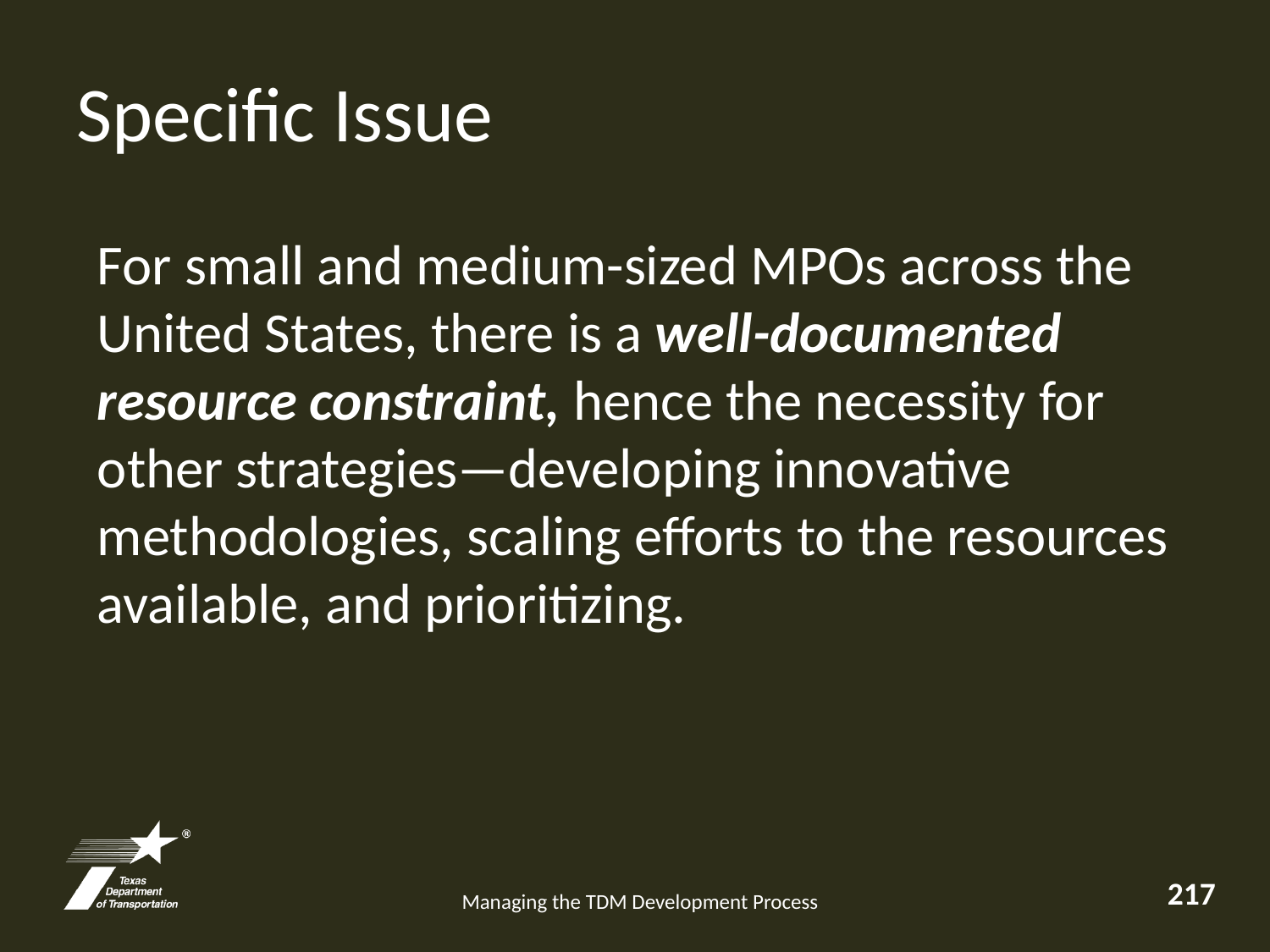

# Specific Issue
For small and medium-sized MPOs across the United States, there is a well-documented resource constraint, hence the necessity for other strategies—developing innovative methodologies, scaling efforts to the resources available, and prioritizing.